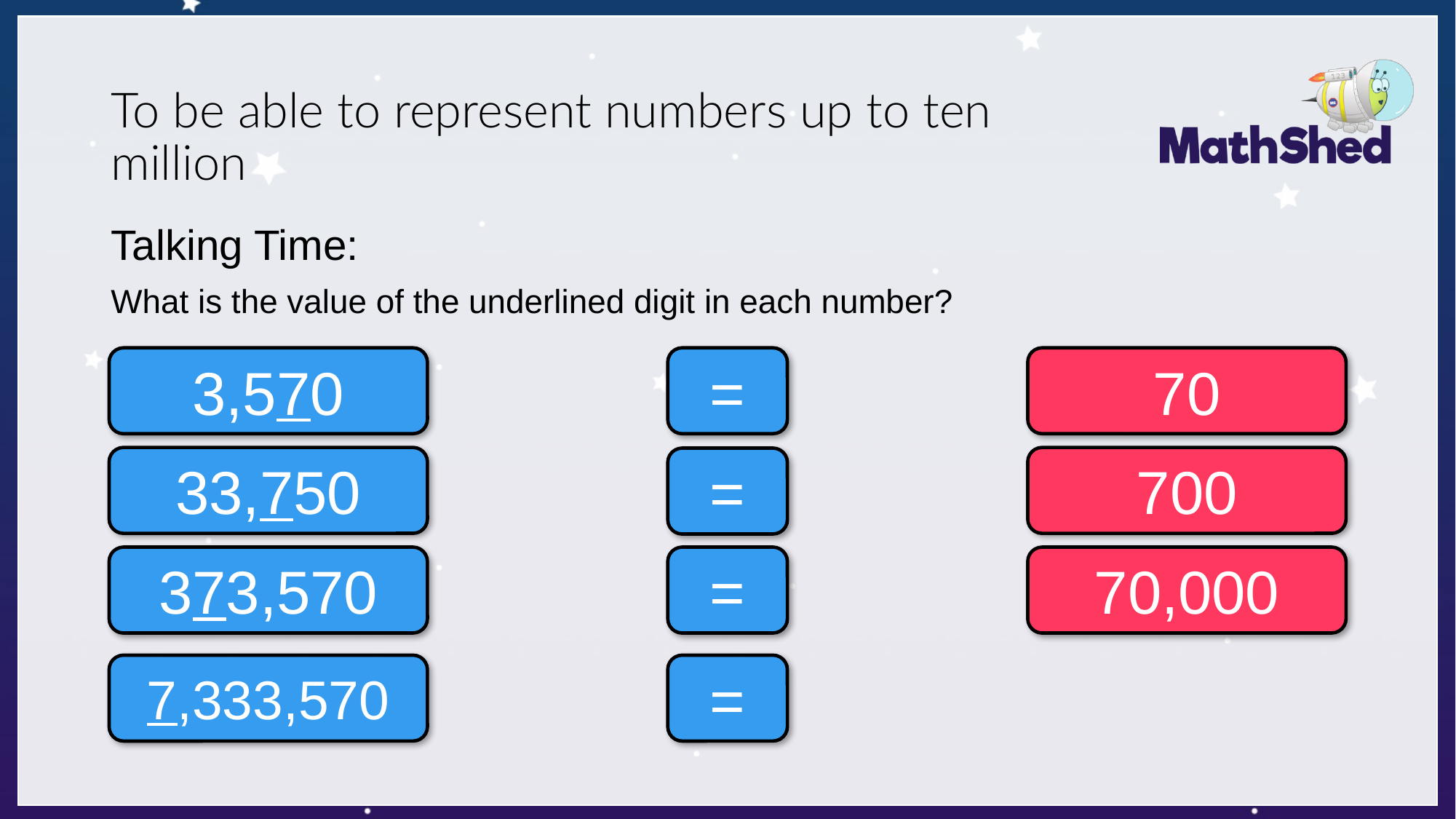

# To be able to represent numbers up to ten million
Talking Time:
What is the value of the underlined digit in each number?

3,570
=
70
33,750
700
=
373,570
=
70,000
=
7,333,570